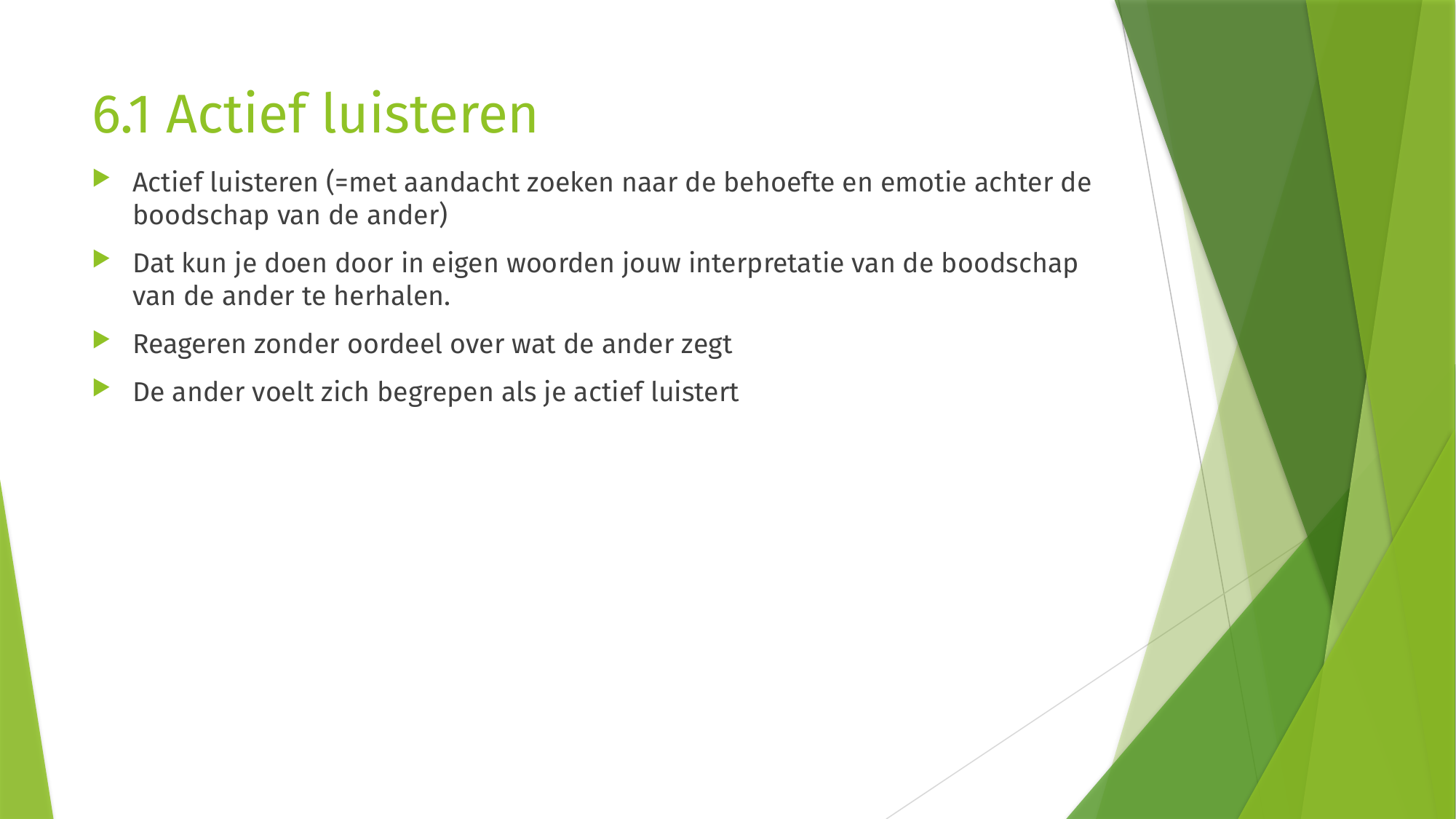

# 6.1 Actief luisteren
Actief luisteren (=met aandacht zoeken naar de behoefte en emotie achter de boodschap van de ander)
Dat kun je doen door in eigen woorden jouw interpretatie van de boodschap van de ander te herhalen.
Reageren zonder oordeel over wat de ander zegt
De ander voelt zich begrepen als je actief luistert